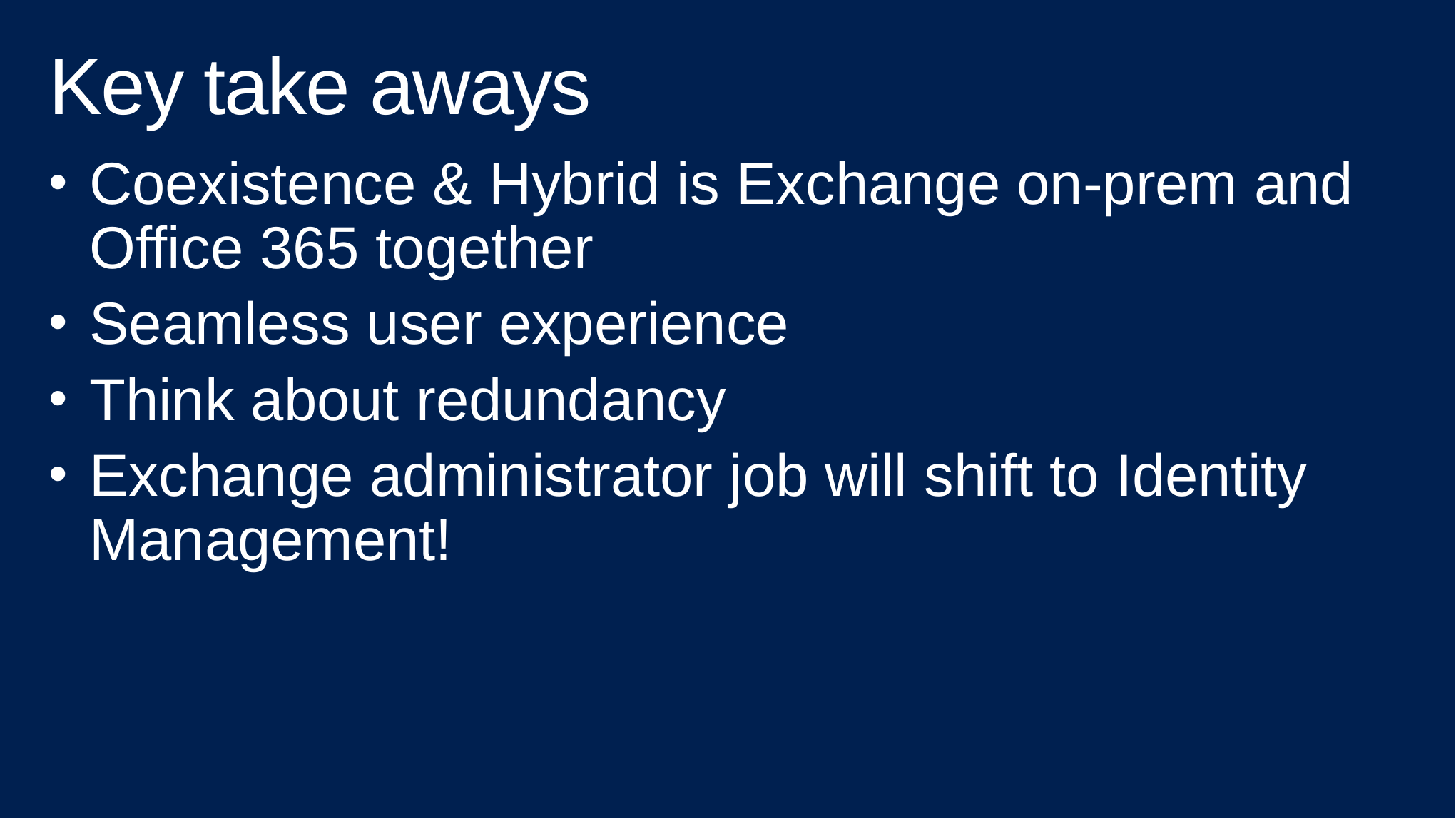

# Key take aways
Coexistence & Hybrid is Exchange on-prem and Office 365 together
Seamless user experience
Think about redundancy
Exchange administrator job will shift to Identity Management!